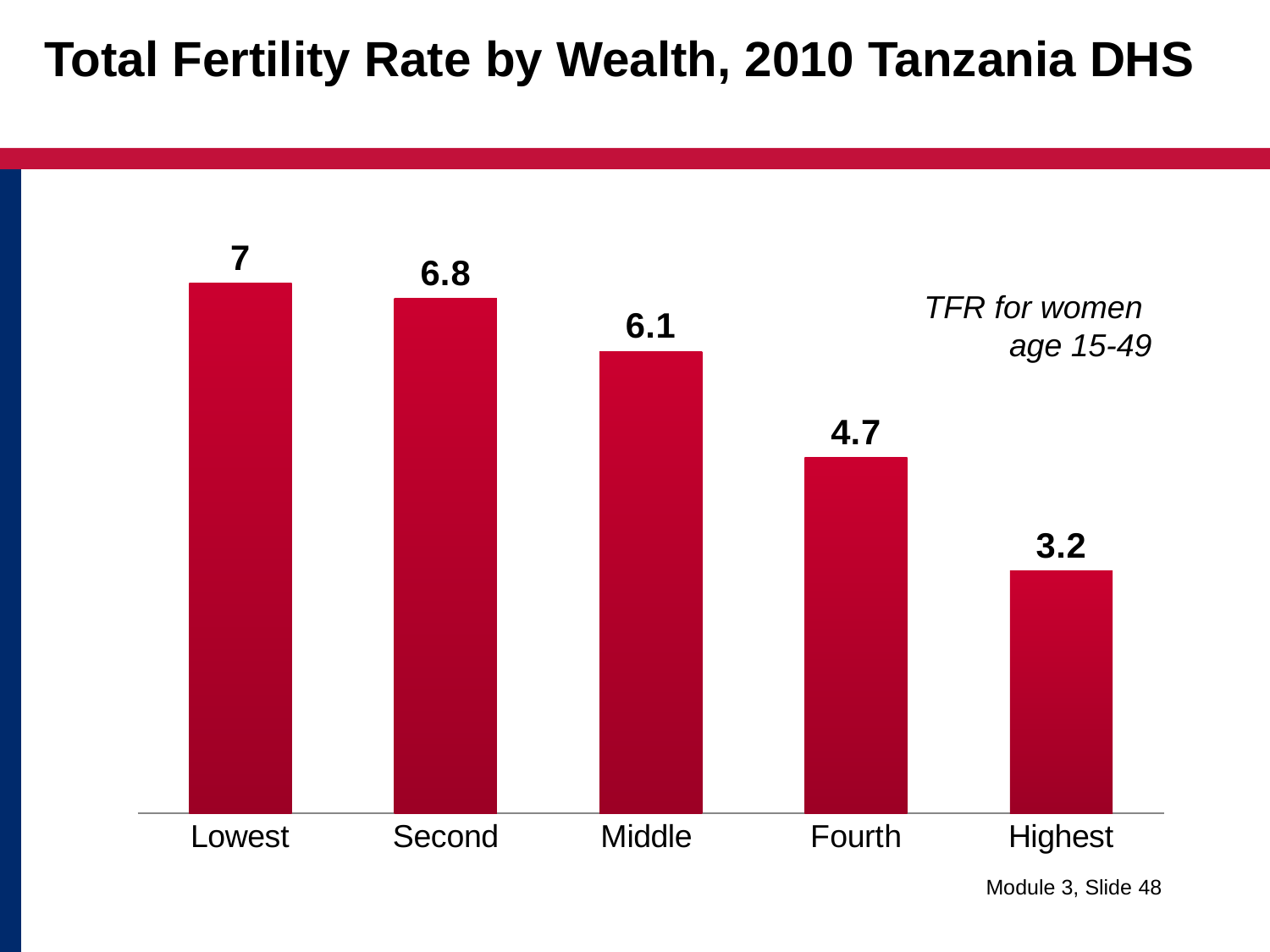

# Total Fertility Rate by Wealth, 2010 Tanzania DHS

### Chart

| Category | Series 1 |
|---|---|
| Lowest | 7.0 |
| Second | 6.8 |
| Middle  | 6.1 |
| Fourth | 4.7 |
| Highest | 3.2 |
TFR for women
age 15-49
Module 3, Slide 48